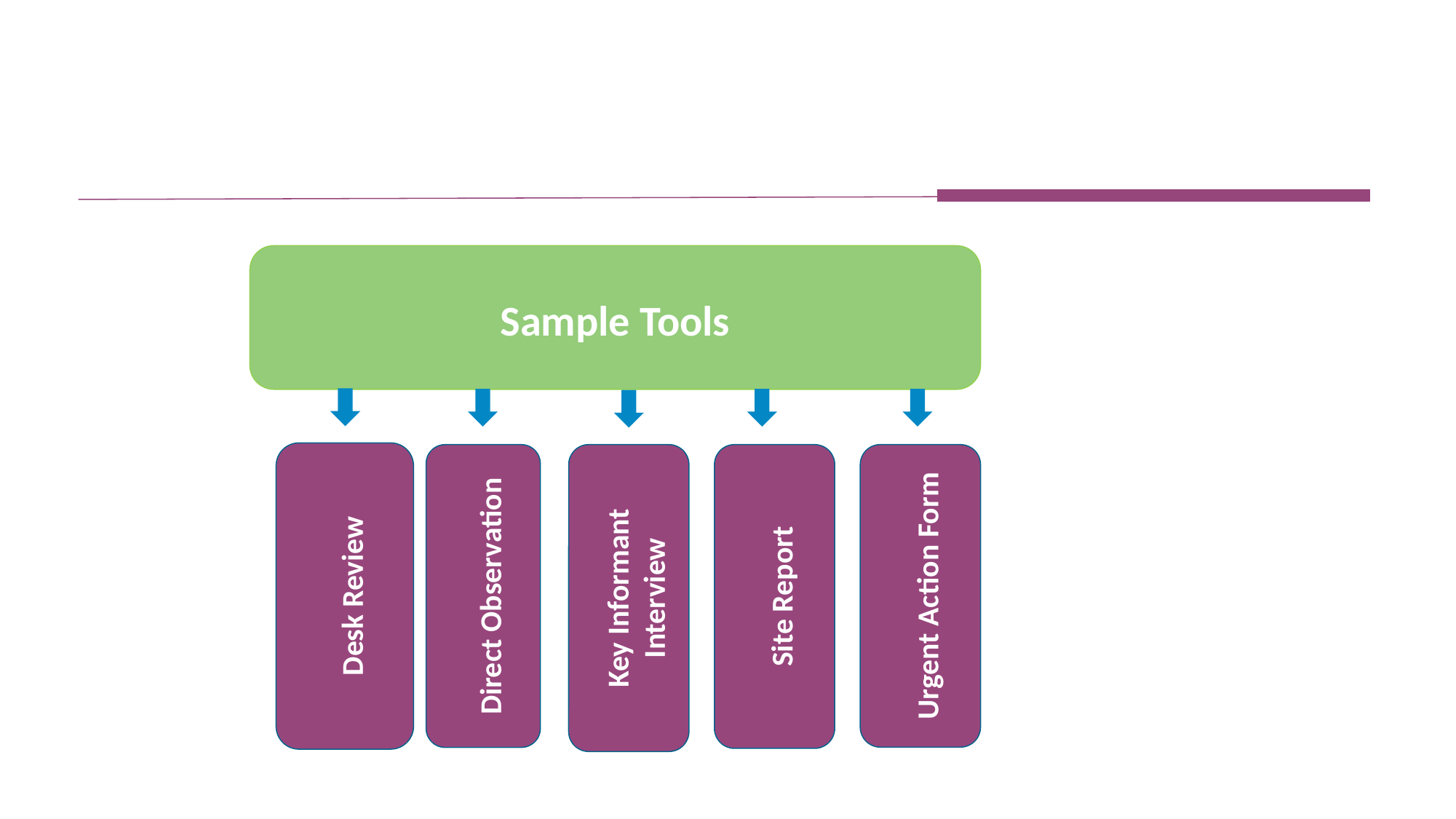

Sample Tools

Desk Review
Urgent Action Form
Site Report
Key Informant Interview
Direct Observation